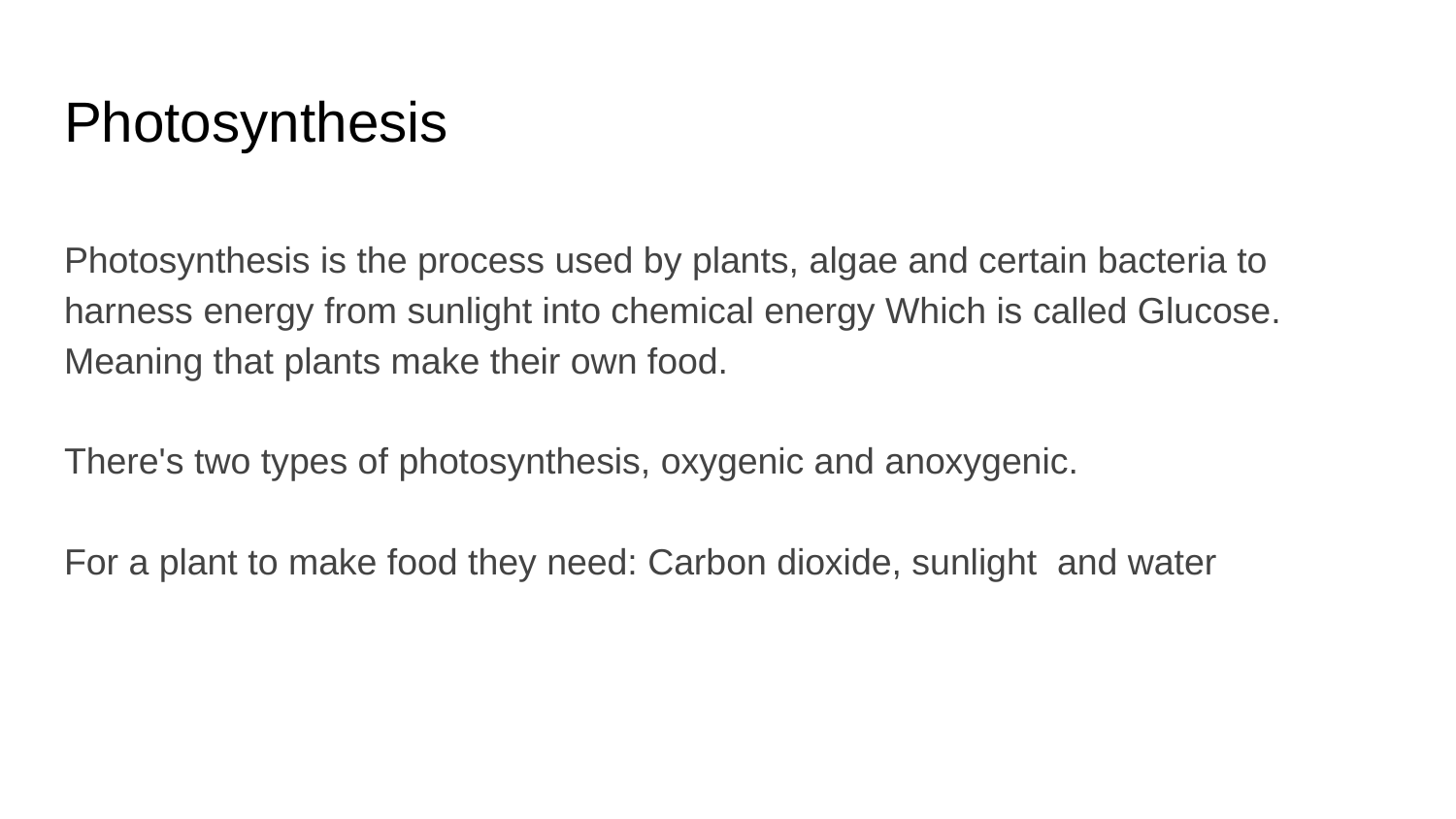

# Photosynthesis

Photosynthesis is the process used by plants, algae and certain bacteria to harness energy from sunlight into chemical energy Which is called Glucose. Meaning that plants make their own food.

There's two types of photosynthesis, oxygenic and anoxygenic.

For a plant to make food they need: Carbon dioxide, sunlight  and water